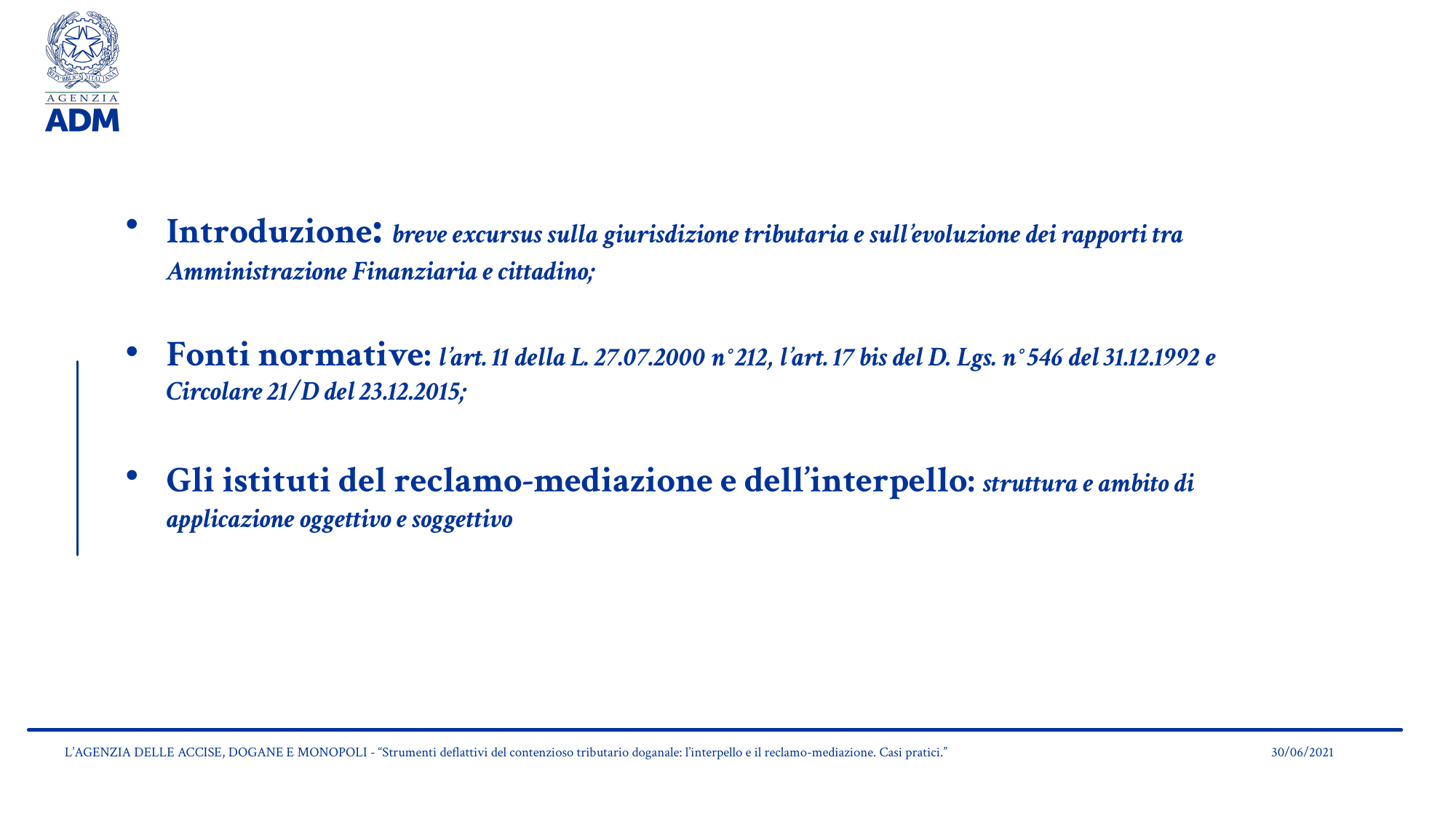

Introduzione: breve excursus sulla giurisdizione tributaria e sull’evoluzione dei rapporti tra Amministrazione Finanziaria e cittadino;

Fonti normative: l’art. 11 della L. 27.07.2000 n° 212, l’art. 17 bis del D. Lgs. n° 546 del 31.12.1992 e Circolare 21/D del 23.12.2015;

Gli istituti del reclamo-mediazione e dell’interpello: struttura e ambito di applicazione oggettivo e soggettivo

30/06/2021
L’AGENZIA DELLE ACCISE, DOGANE E MONOPOLI - “Strumenti deflattivi del contenzioso tributario doganale: l’interpello e il reclamo-mediazione. Casi pratici.”